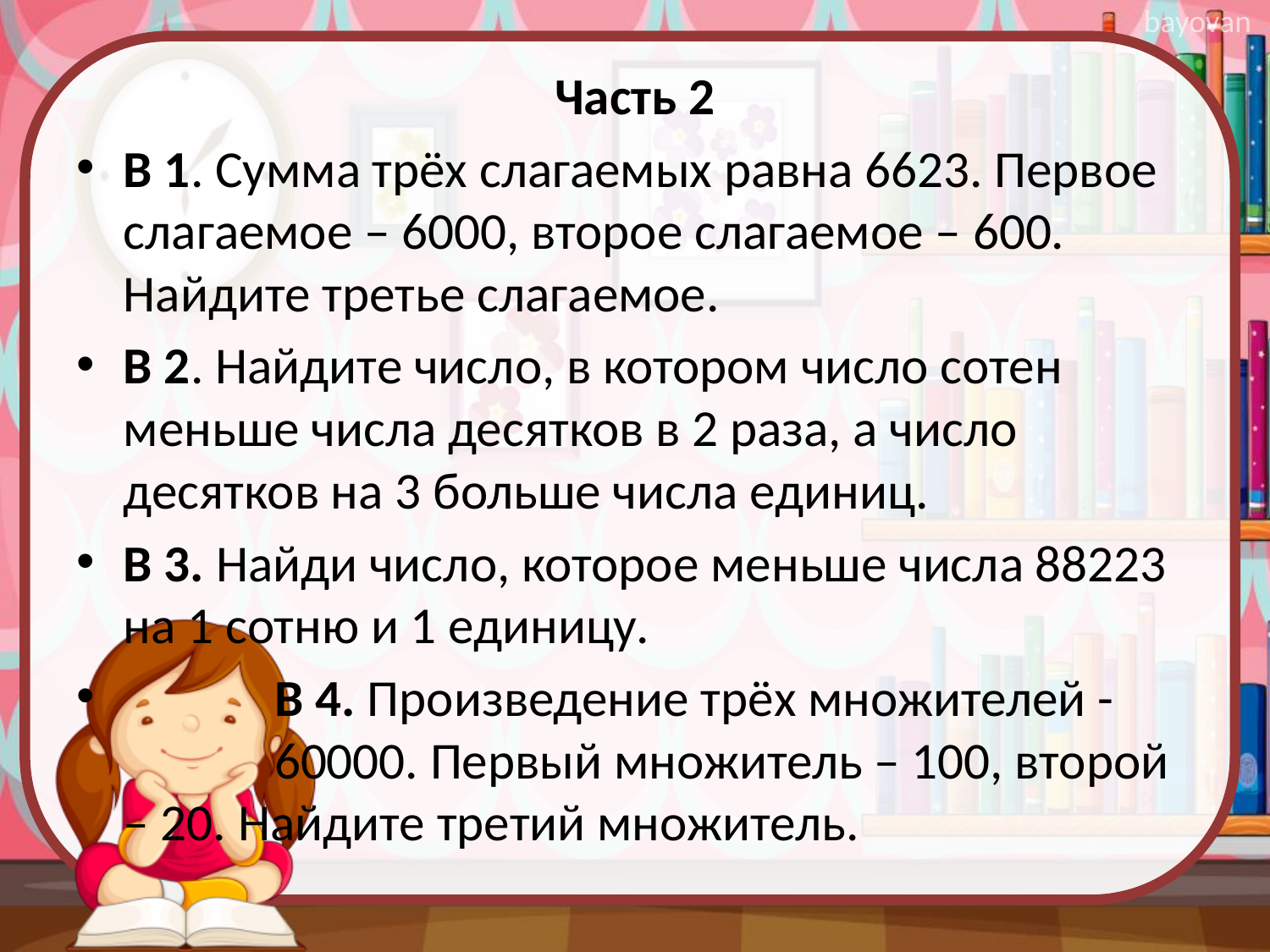

Часть 2
В 1. Сумма трёх слагаемых равна 6623. Первое слагаемое – 6000, второе слагаемое – 600. Найдите третье слагаемое.
В 2. Найдите число, в котором число сотен меньше числа десятков в 2 раза, а число десятков на 3 больше числа единиц.
В 3. Найди число, которое меньше числа 88223 на 1 сотню и 1 единицу.
             В 4. Произведение трёх множителей -                    60000. Первый множитель – 100, второй – 20. Найдите третий множитель.